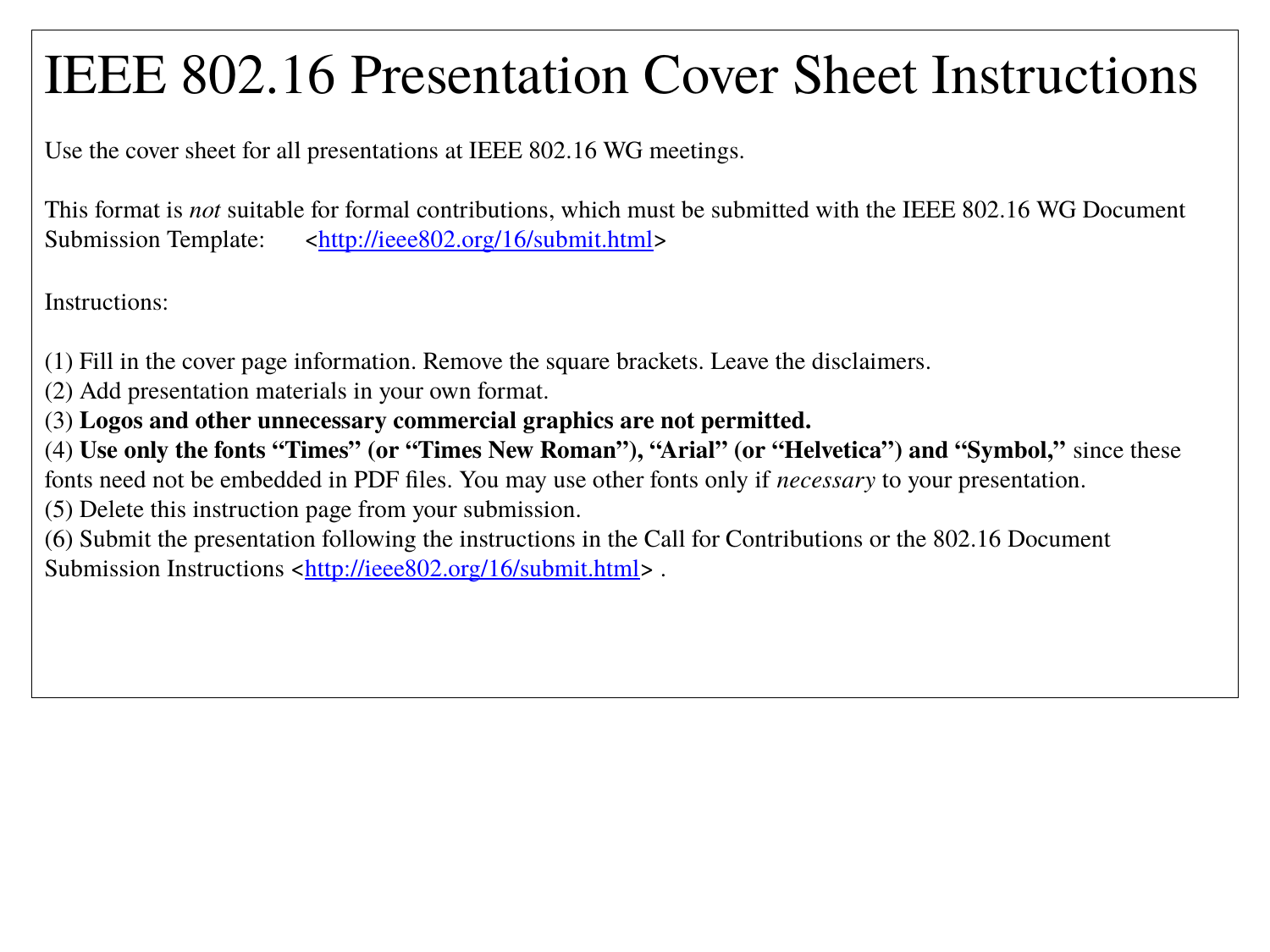

# IEEE 802.16 Presentation Cover Sheet Instructions Use the cover sheet for all presentations at IEEE 802.16 WG meetings. This format is not suitable for formal contributions, which must be submitted with the IEEE 802.16 WG Document Submission Template:	 <http://ieee802.org/16/submit.html> Instructions: (1) Fill in the cover page information. Remove the square brackets. Leave the disclaimers. (2) Add presentation materials in your own format. (3) Logos and other unnecessary commercial graphics are not permitted. (4) Use only the fonts “Times” (or “Times New Roman”), “Arial” (or “Helvetica”) and “Symbol,” since these fonts need not be embedded in PDF files. You may use other fonts only if necessary to your presentation. (5) Delete this instruction page from your submission. (6) Submit the presentation following the instructions in the Call for Contributions or the 802.16 Document Submission Instructions <http://ieee802.org/16/submit.html> .